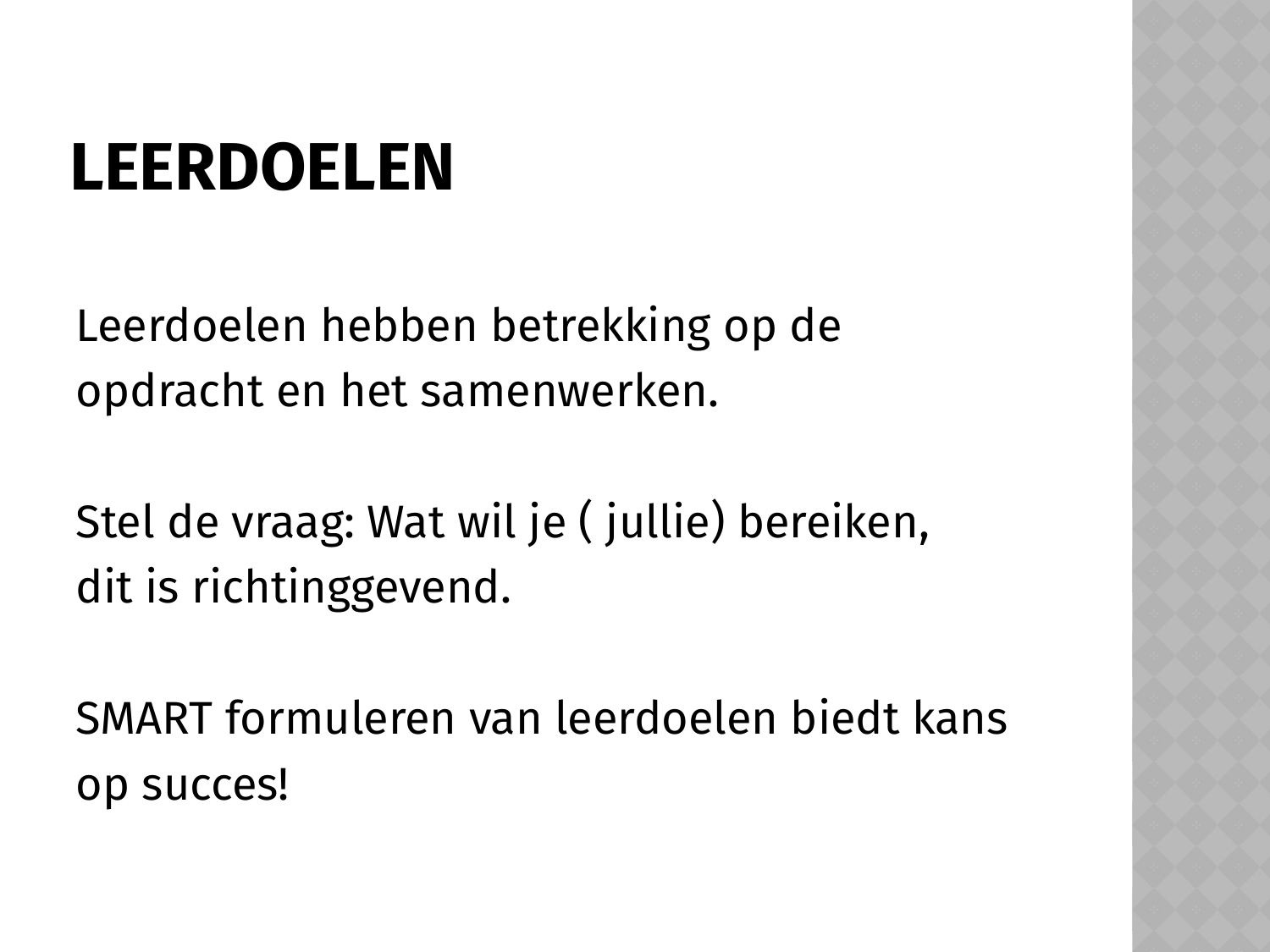

# Leerdoelen

Leerdoelen hebben betrekking op de
opdracht en het samenwerken.

Stel de vraag: Wat wil je ( jullie) bereiken,
dit is richtinggevend.

SMART formuleren van leerdoelen biedt kans
op succes!